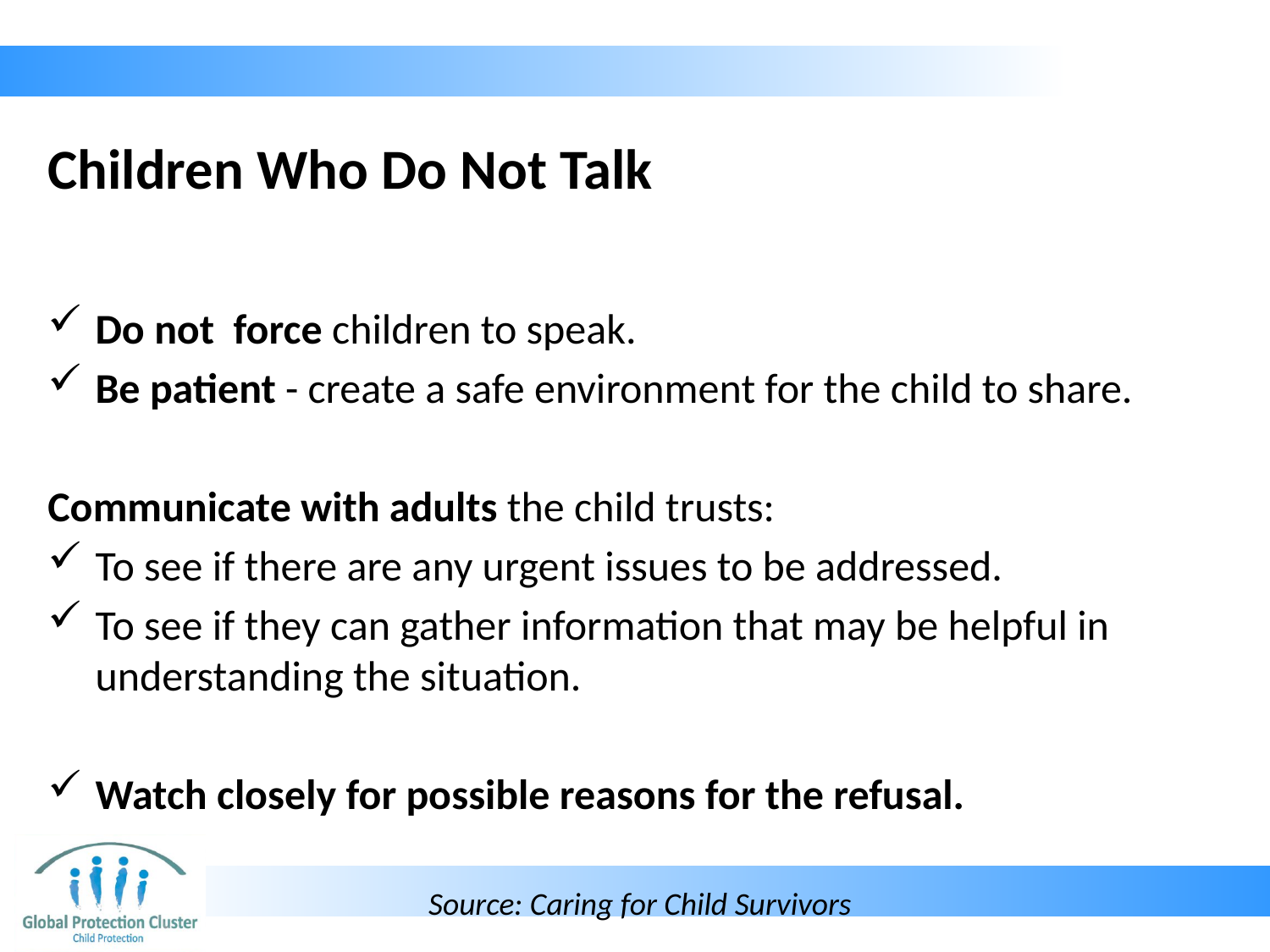

# Children Who Do Not Talk

Do not  force children to speak.
Be patient - create a safe environment for the child to share.

Communicate with adults the child trusts:
To see if there are any urgent issues to be addressed.
To see if they can gather information that may be helpful in understanding the situation.

Watch closely for possible reasons for the refusal.

Source: Caring for Child Survivors